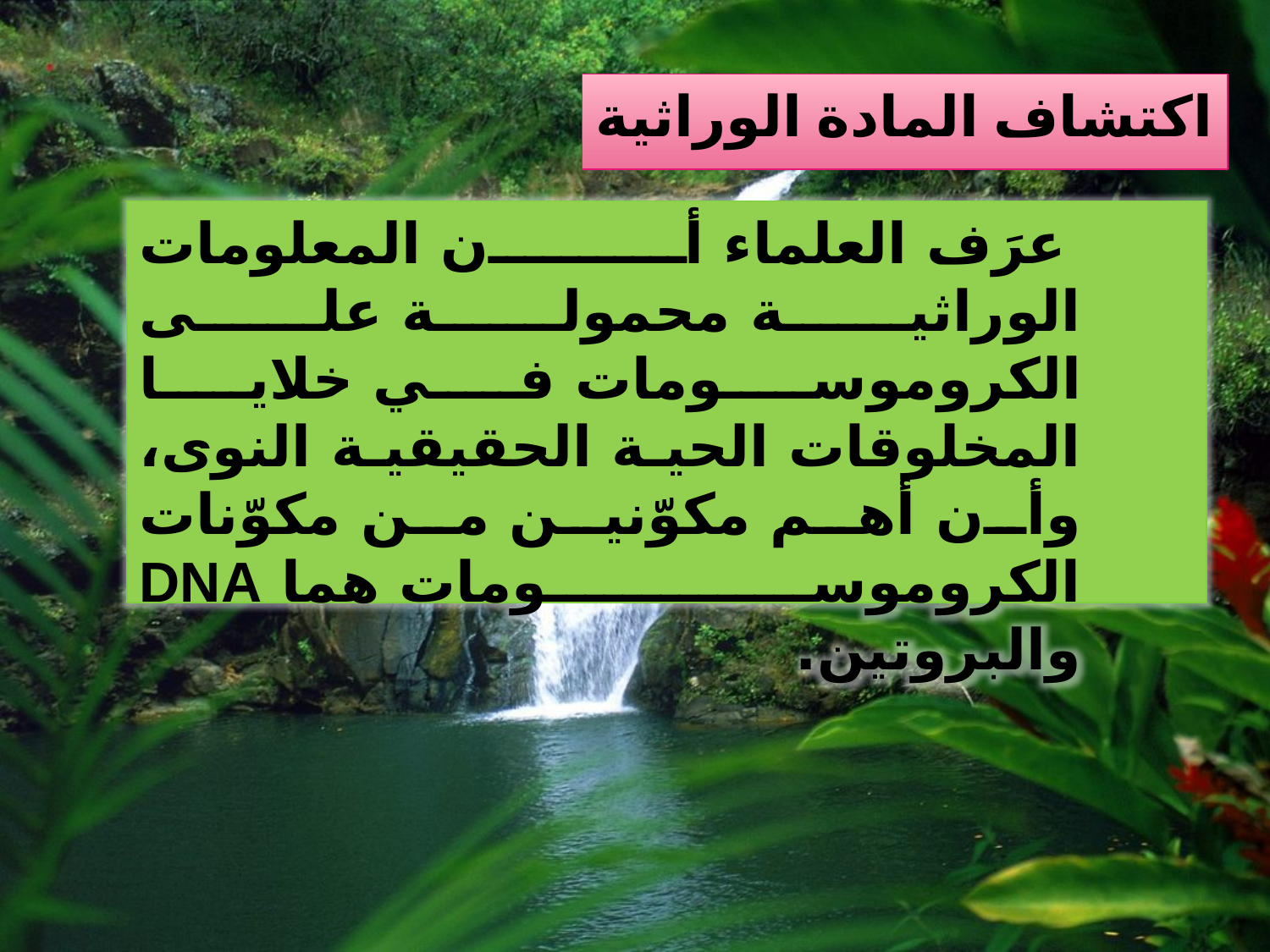

# اكتشاف المادة الوراثية
      عرَف العلماء أن المعلومات الوراثية محمولة على الكروموسومات في خلايا المخلوقات الحية الحقيقية النوى، وأن أهم مكوّنين من مكوّنات الكروموسومات هما DNA والبروتين.